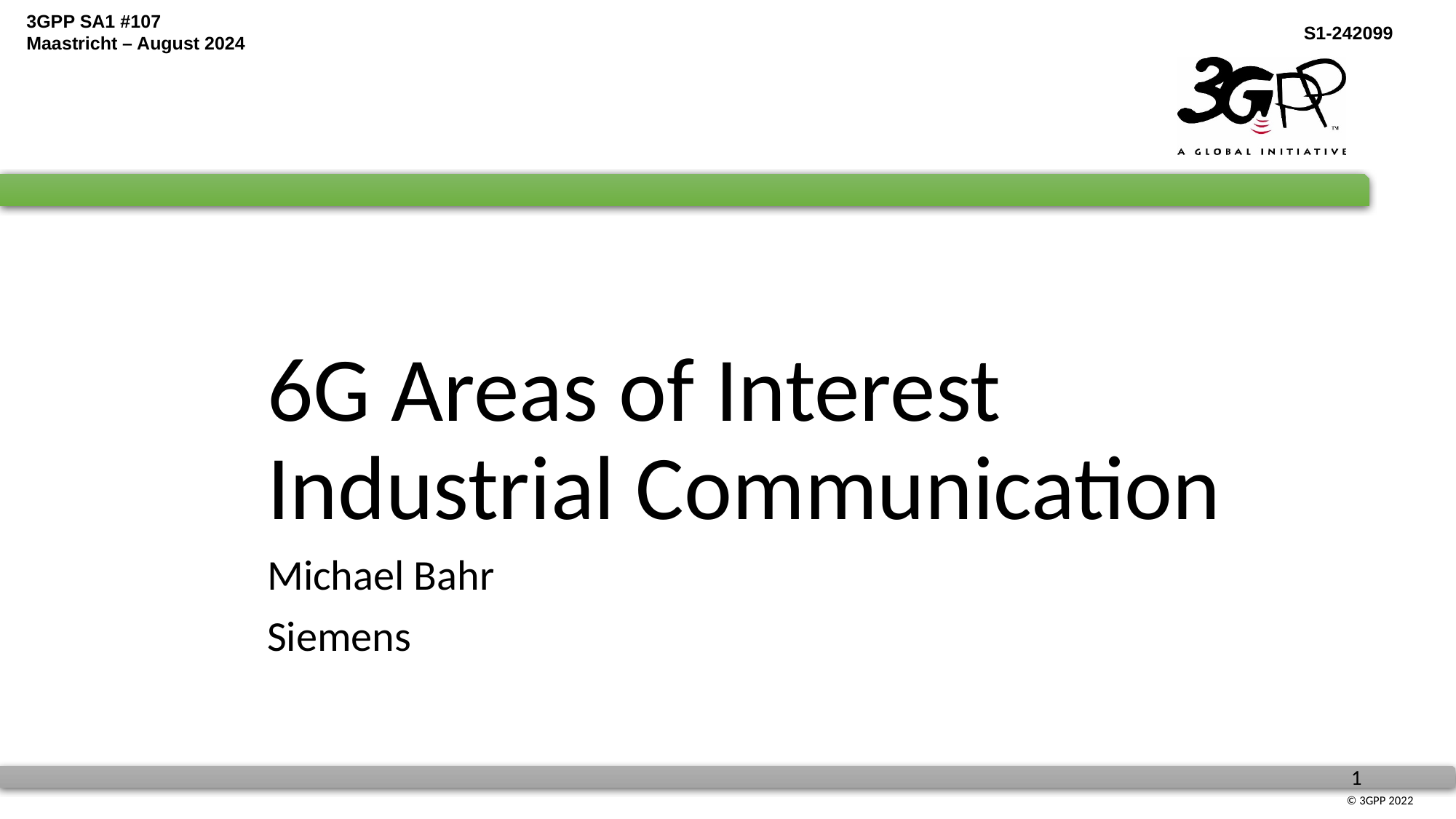

# 6G Areas of Interest Industrial Communication
Michael Bahr
Siemens